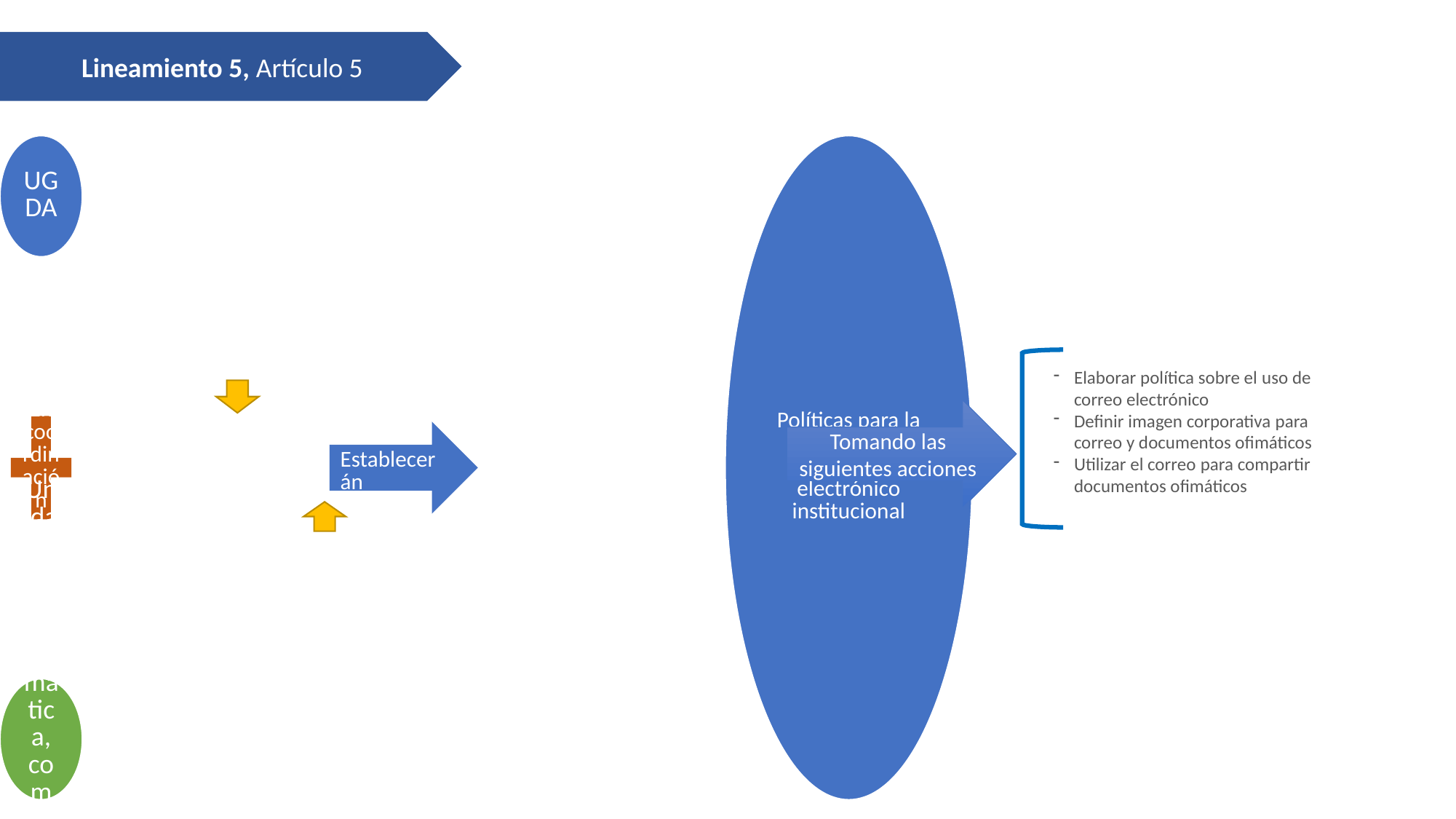

Lineamiento 5, Artículo 5
UGDA
Establecerán

Elaborar política sobre el uso de correo electrónico
Definir imagen corporativa para correo y documentos ofimáticos
Utilizar el correo para compartir documentos ofimáticos

Tomando las siguientes acciones